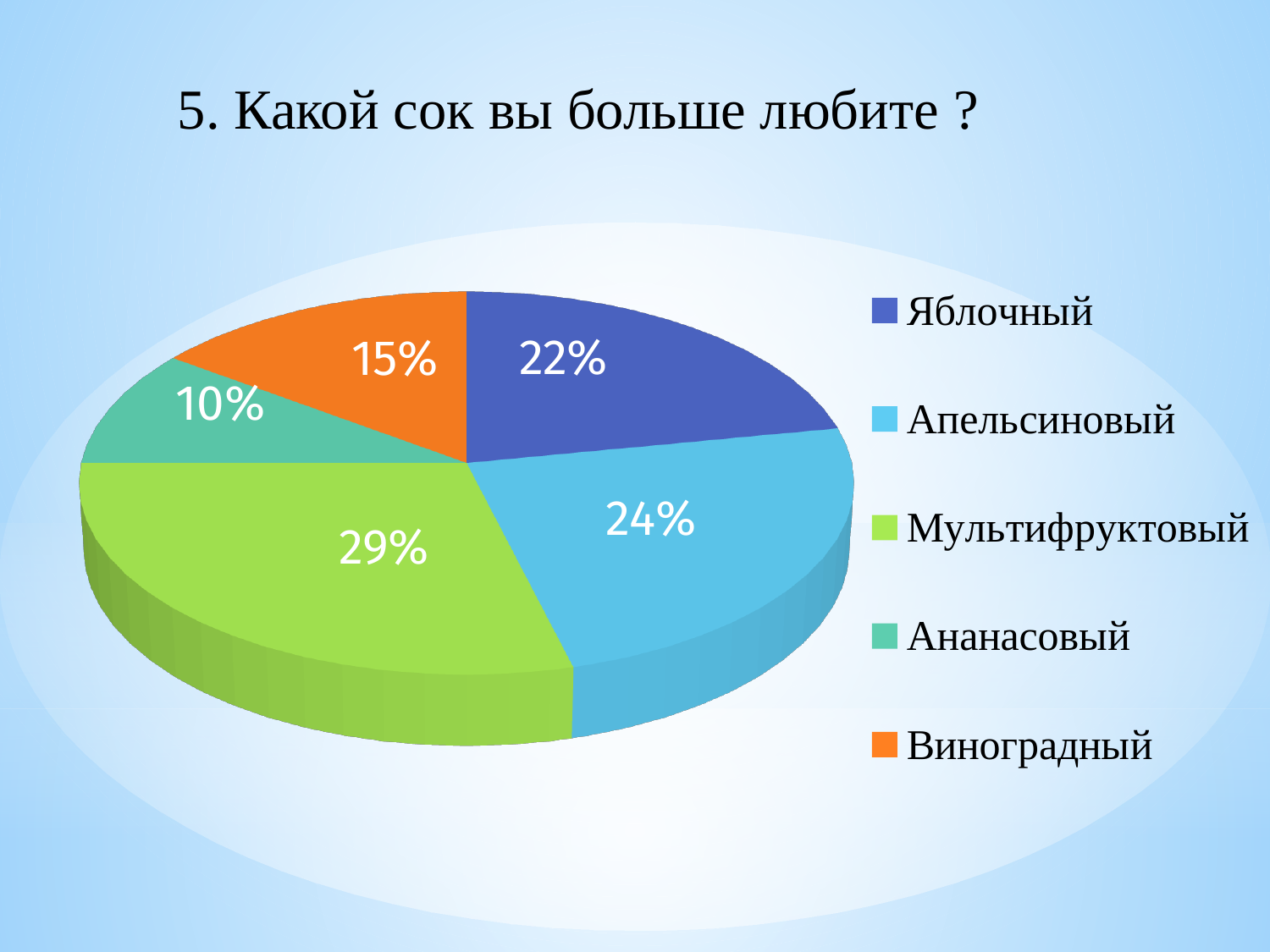

5. Какой сок вы больше любите ?

[unsupported chart]